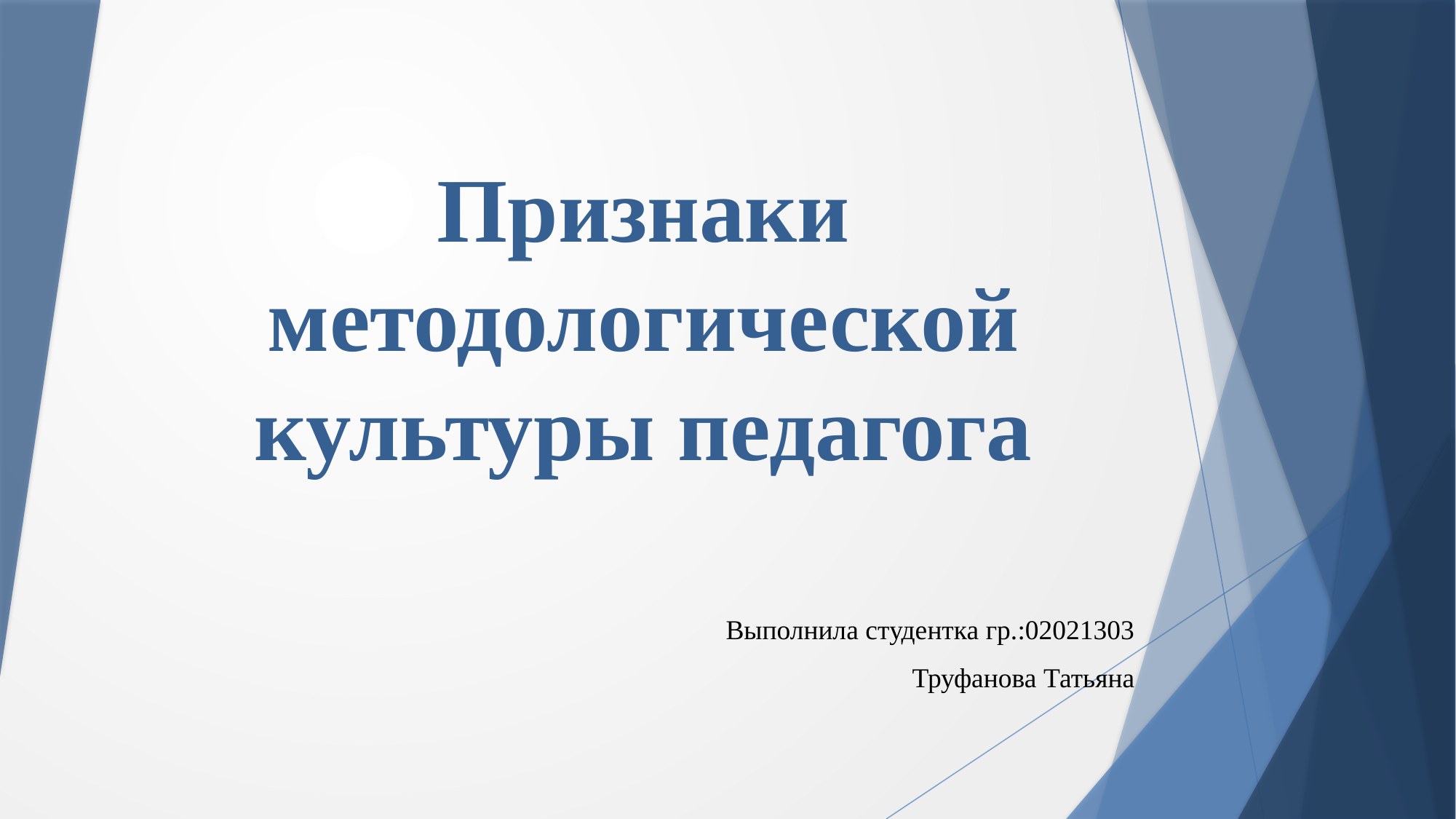

# Признаки методологической культуры педагога
Выполнила студентка гр.:02021303
Труфанова Татьяна